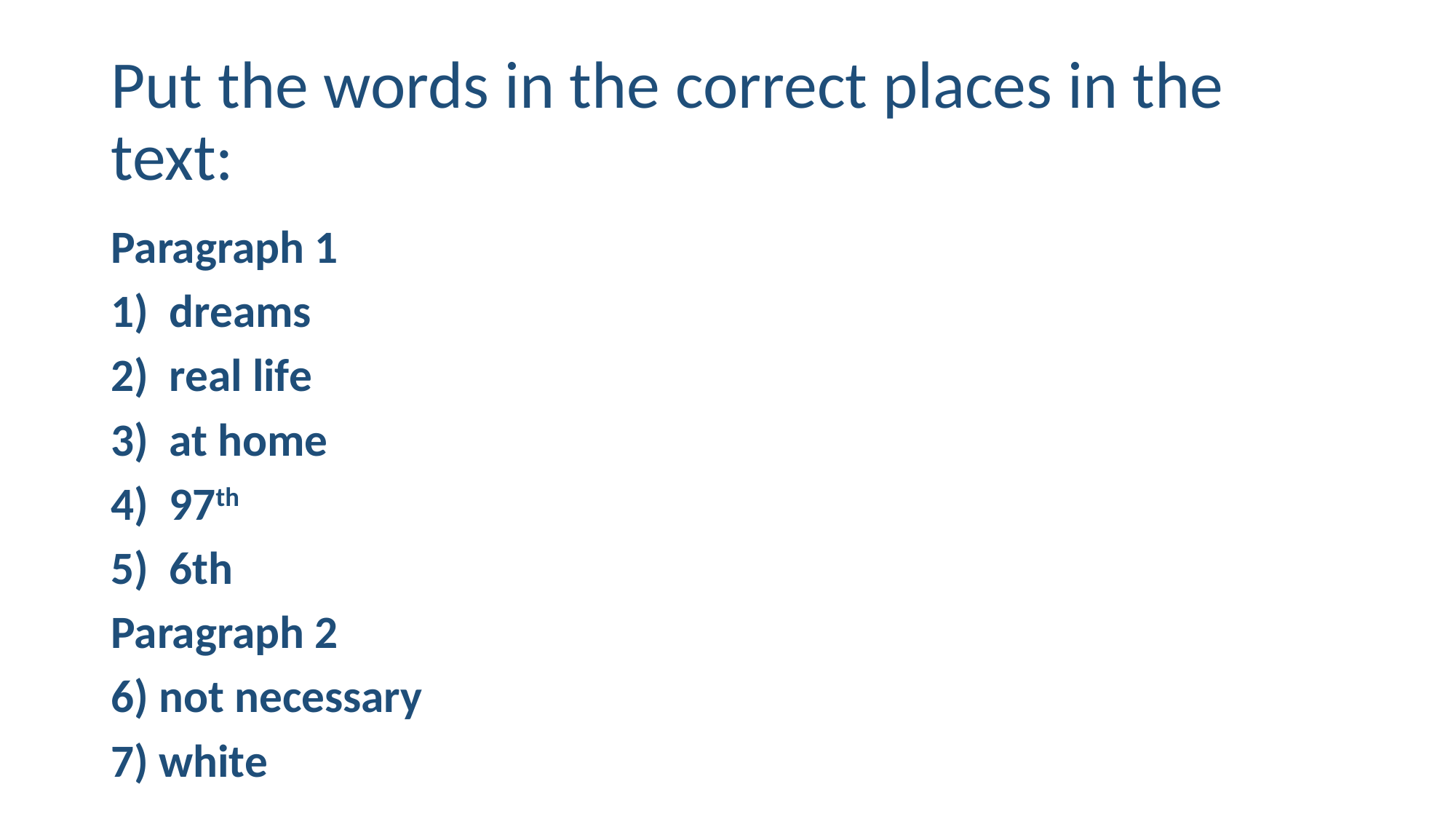

# Put the words in the correct places in the text:
Paragraph 1
dreams
real life
at home
97th
6th
Paragraph 2
6) not necessary
7) white